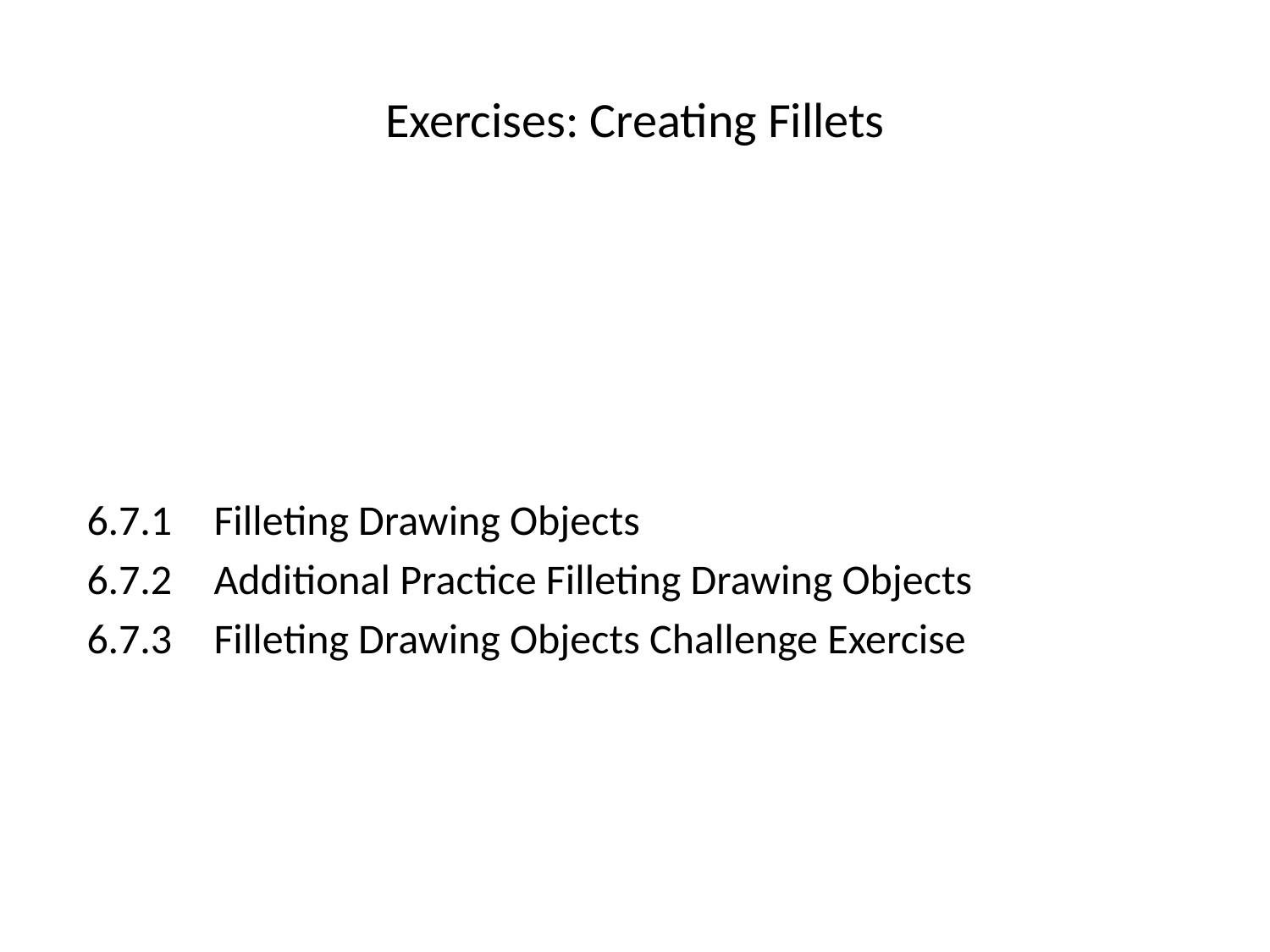

# Exercises: Creating Fillets
6.7.1	Filleting Drawing Objects
6.7.2	Additional Practice Filleting Drawing Objects
6.7.3	Filleting Drawing Objects Challenge Exercise